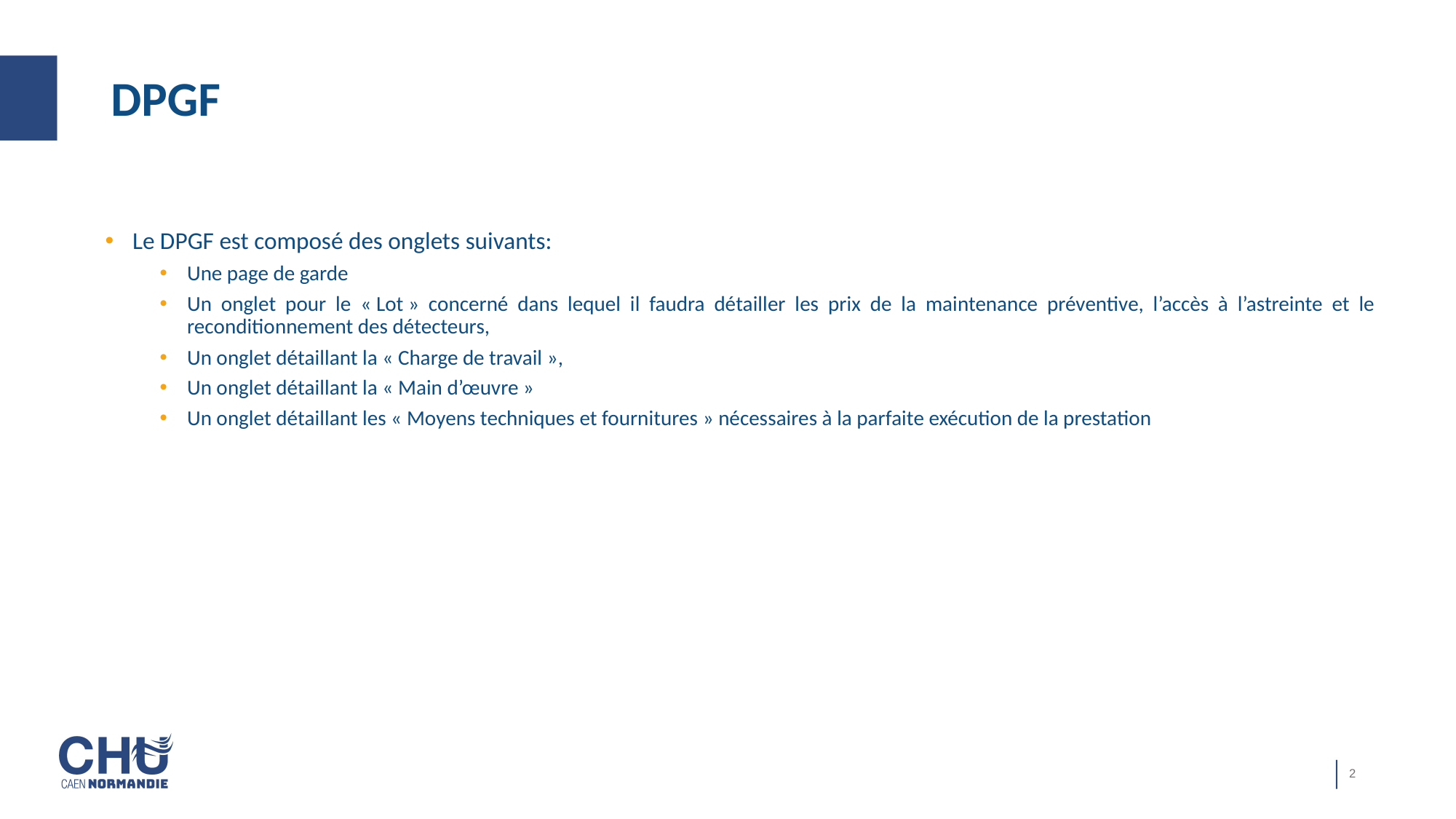

# DPGF
Le DPGF est composé des onglets suivants:
Une page de garde
Un onglet pour le « Lot » concerné dans lequel il faudra détailler les prix de la maintenance préventive, l’accès à l’astreinte et le reconditionnement des détecteurs,
Un onglet détaillant la « Charge de travail »,
Un onglet détaillant la « Main d’œuvre »
Un onglet détaillant les « Moyens techniques et fournitures » nécessaires à la parfaite exécution de la prestation
2